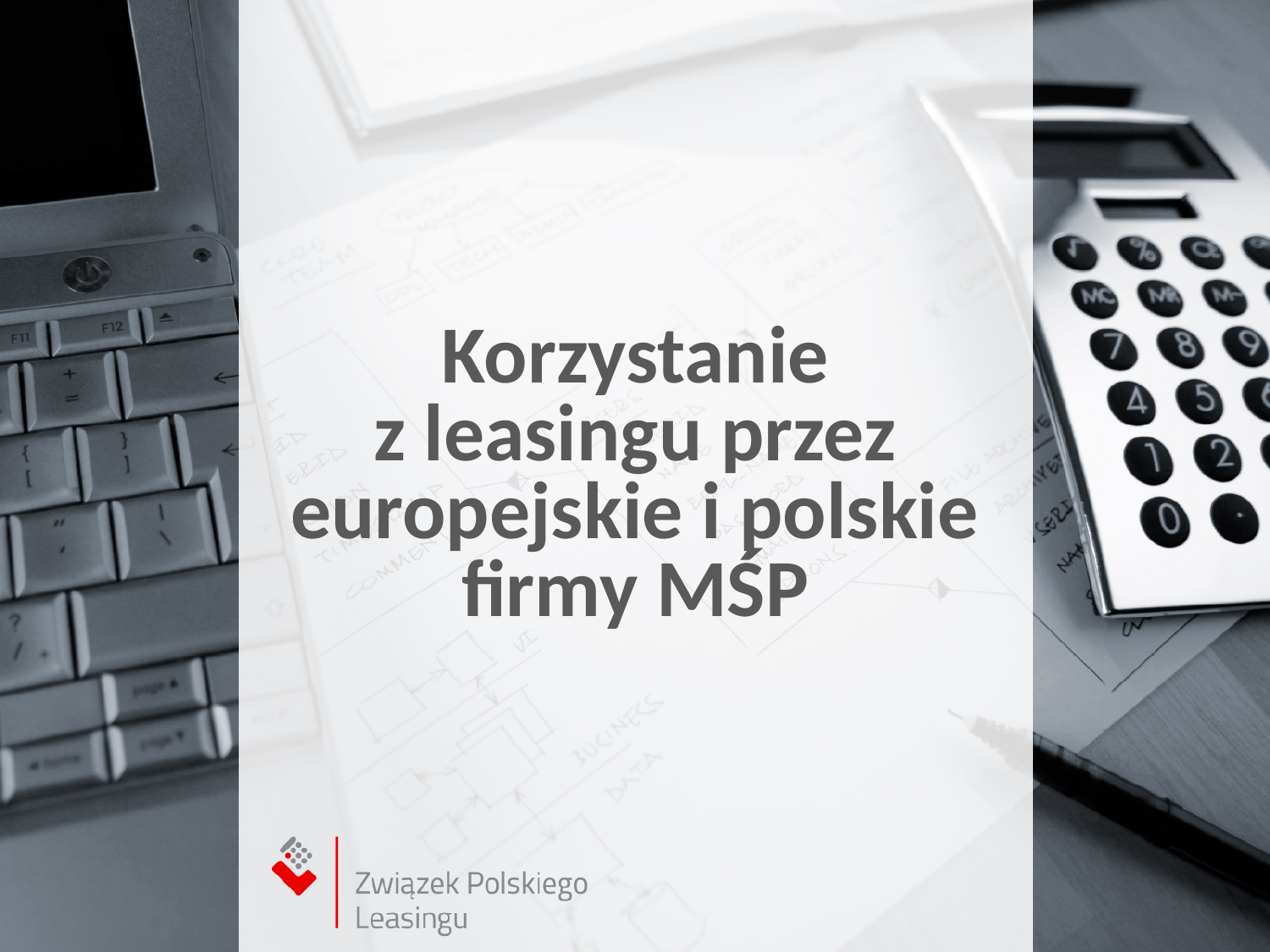

Korzystanie
z leasingu przez europejskie i polskie firmy MŚP